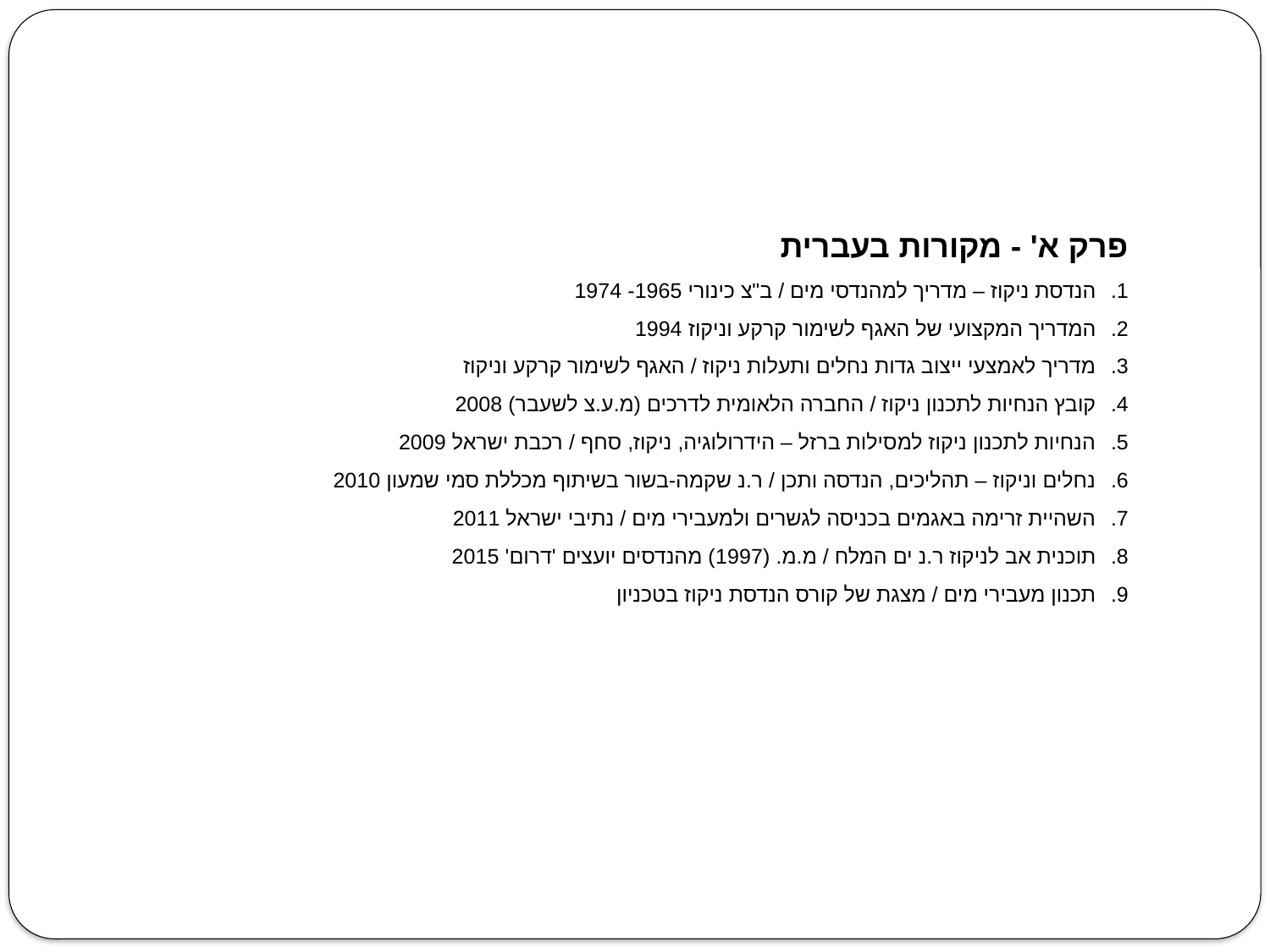

פרק א' - מקורות בעברית
הנדסת ניקוז – מדריך למהנדסי מים / ב"צ כינורי 1965- 1974
המדריך המקצועי של האגף לשימור קרקע וניקוז 1994
מדריך לאמצעי ייצוב גדות נחלים ותעלות ניקוז / האגף לשימור קרקע וניקוז
קובץ הנחיות לתכנון ניקוז / החברה הלאומית לדרכים (מ.ע.צ לשעבר) 2008
הנחיות לתכנון ניקוז למסילות ברזל – הידרולוגיה, ניקוז, סחף / רכבת ישראל 2009
נחלים וניקוז – תהליכים, הנדסה ותכן / ר.נ שקמה-בשור בשיתוף מכללת סמי שמעון 2010
השהיית זרימה באגמים בכניסה לגשרים ולמעבירי מים / נתיבי ישראל 2011
תוכנית אב לניקוז ר.נ ים המלח / מ.מ. (1997) מהנדסים יועצים 'דרום' 2015
תכנון מעבירי מים / מצגת של קורס הנדסת ניקוז בטכניון